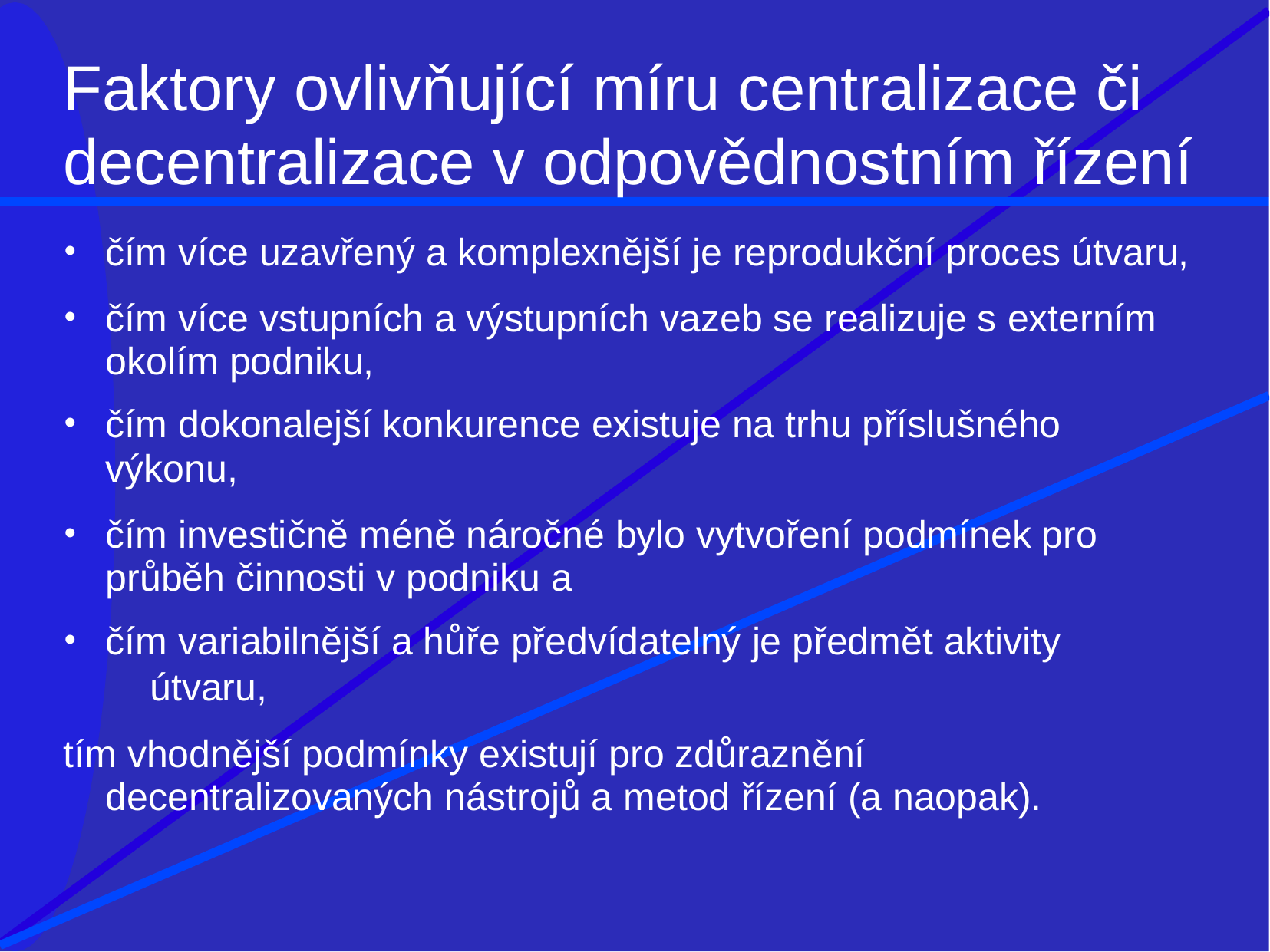

# Faktory ovlivňující míru centralizace či
decentralizace v odpovědnostním řízení
čím více uzavřený a komplexnější je reprodukční proces útvaru,
čím více vstupních a výstupních vazeb se realizuje s externím okolím podniku,
čím dokonalejší konkurence existuje na trhu příslušného
výkonu,
čím investičně méně náročné bylo vytvoření podmínek pro průběh činnosti v podniku a
čím variabilnější a hůře předvídatelný je předmět aktivity	útvaru,
tím vhodnější podmínky existují pro zdůraznění decentralizovaných nástrojů a metod řízení (a naopak).